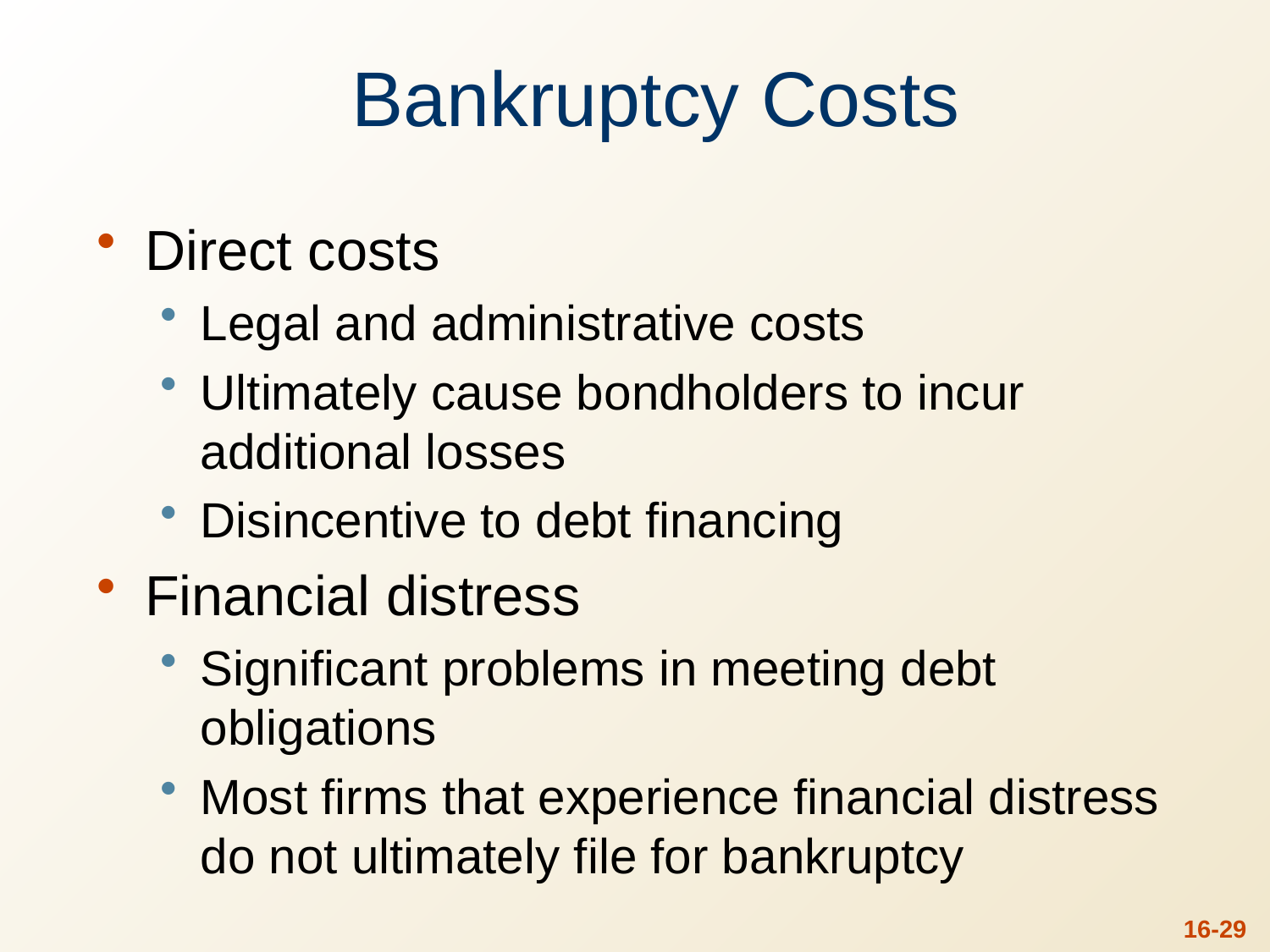

# Bankruptcy Costs
Direct costs
Legal and administrative costs
Ultimately cause bondholders to incur additional losses
Disincentive to debt financing
Financial distress
Significant problems in meeting debt obligations
Most firms that experience financial distress do not ultimately file for bankruptcy
16-29